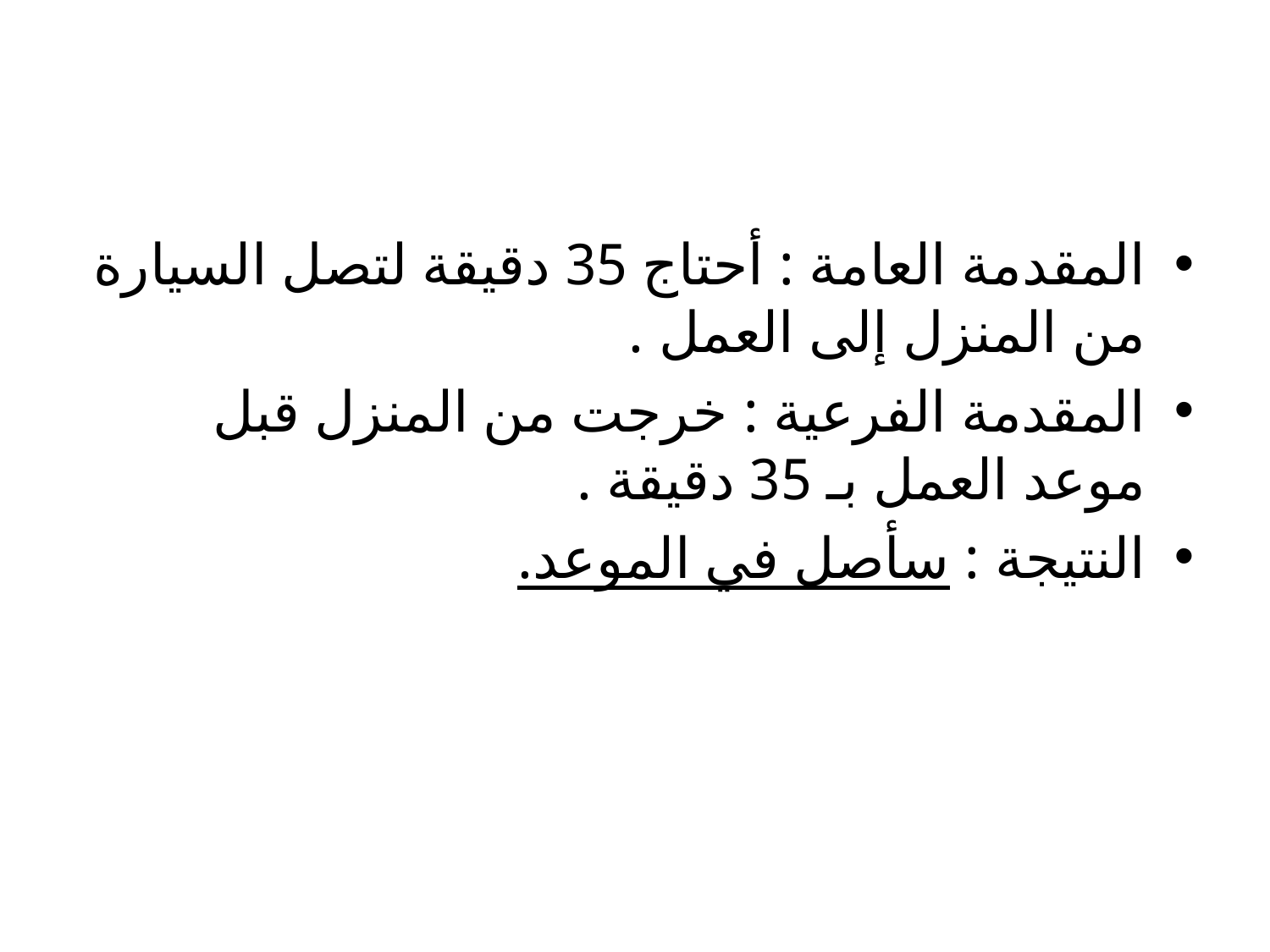

#
المقدمة العامة : أحتاج 35 دقيقة لتصل السيارة من المنزل إلى العمل .
المقدمة الفرعية : خرجت من المنزل قبل موعد العمل بـ 35 دقيقة .
النتيجة : سأصل في الموعد.